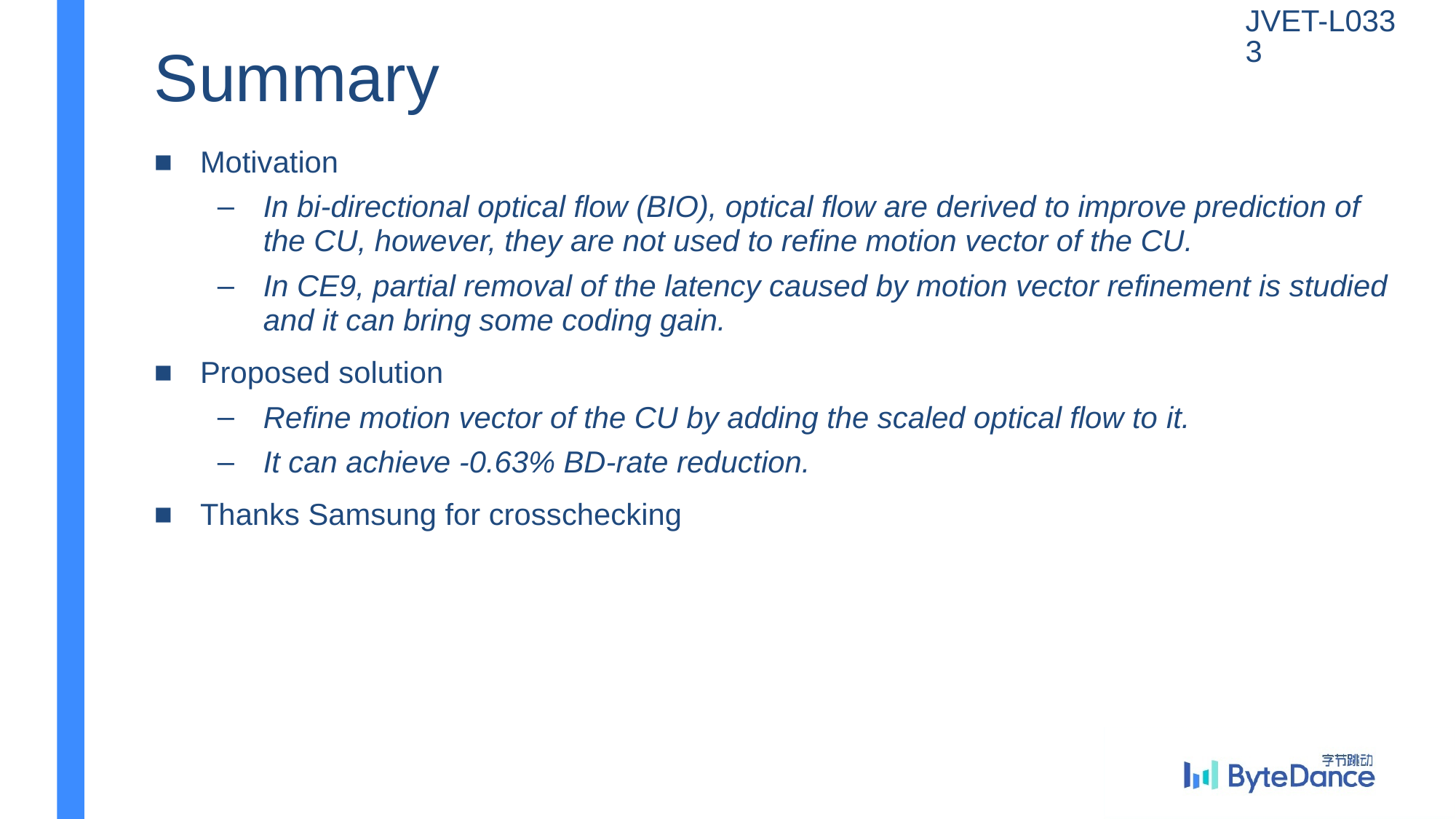

JVET-L0333
# Summary
Motivation
In bi-directional optical flow (BIO), optical flow are derived to improve prediction of the CU, however, they are not used to refine motion vector of the CU.
In CE9, partial removal of the latency caused by motion vector refinement is studied and it can bring some coding gain.
Proposed solution
Refine motion vector of the CU by adding the scaled optical flow to it.
It can achieve -0.63% BD-rate reduction.
Thanks Samsung for crosschecking